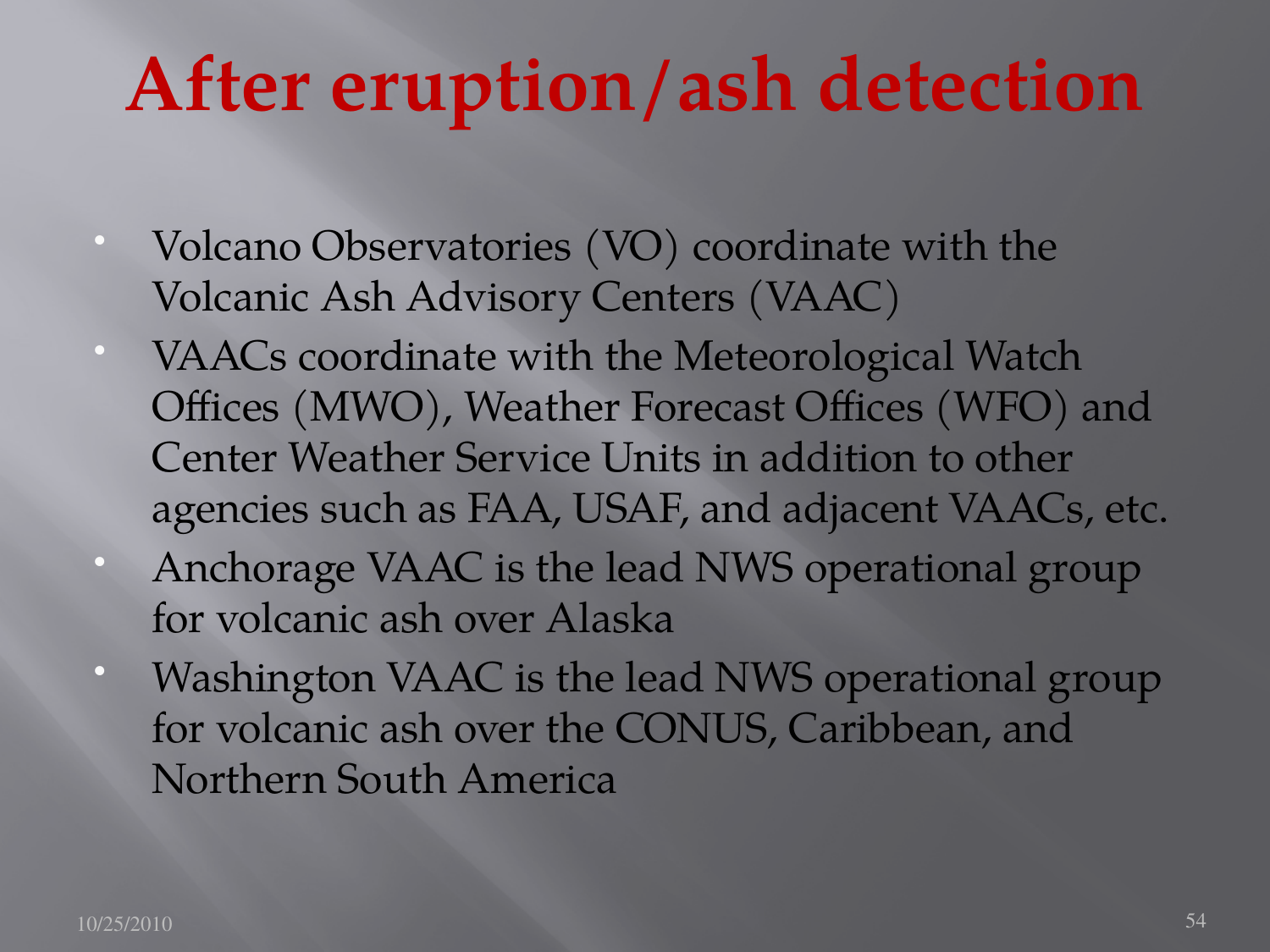

# After eruption/ash detection
Volcano Observatories (VO) coordinate with the Volcanic Ash Advisory Centers (VAAC)
VAACs coordinate with the Meteorological Watch Offices (MWO), Weather Forecast Offices (WFO) and Center Weather Service Units in addition to other agencies such as FAA, USAF, and adjacent VAACs, etc.
Anchorage VAAC is the lead NWS operational group for volcanic ash over Alaska
Washington VAAC is the lead NWS operational group for volcanic ash over the CONUS, Caribbean, and Northern South America
10/25/2010
54